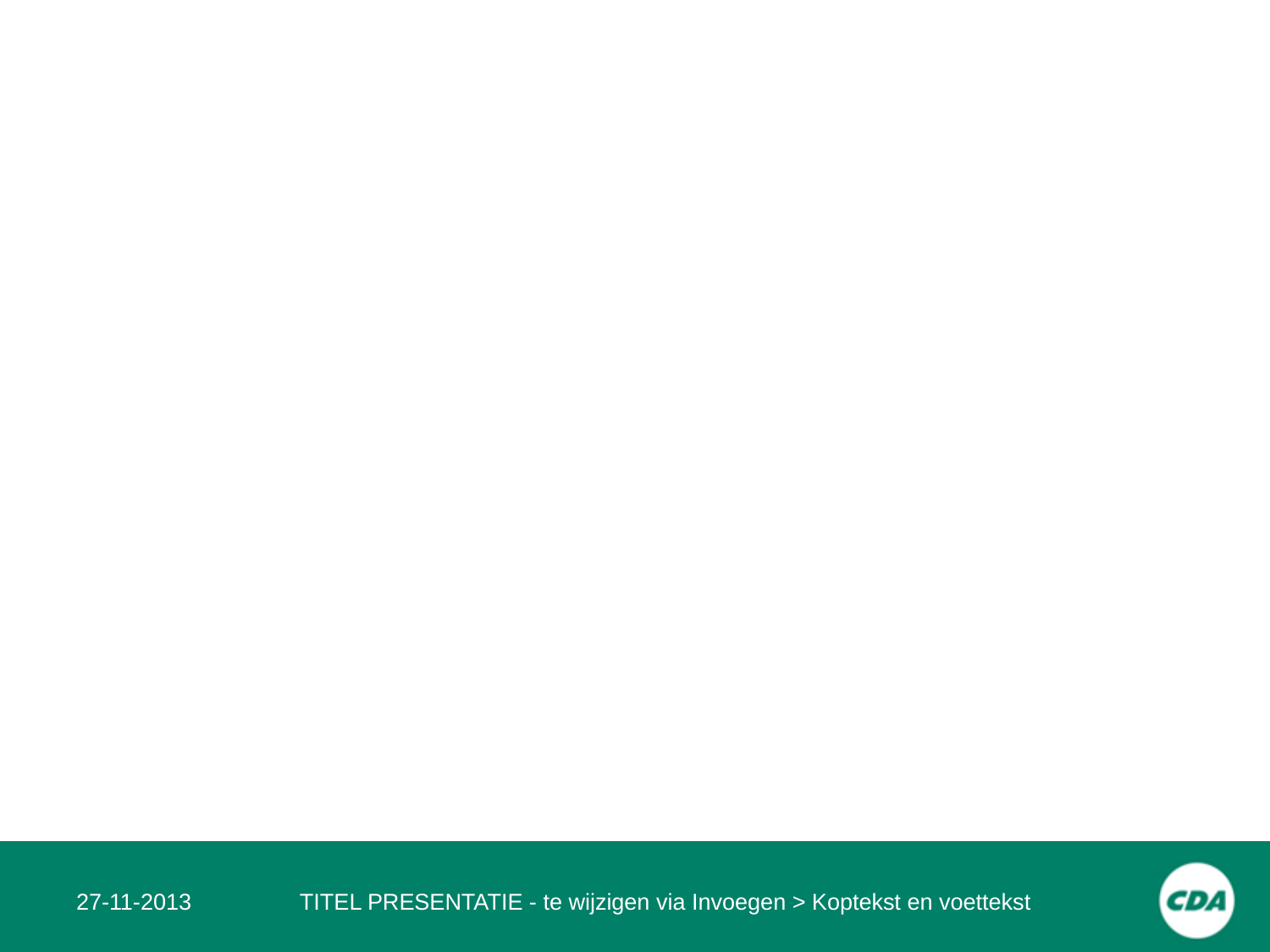

#

27-11-2013
TITEL PRESENTATIE - te wijzigen via Invoegen > Koptekst en voettekst